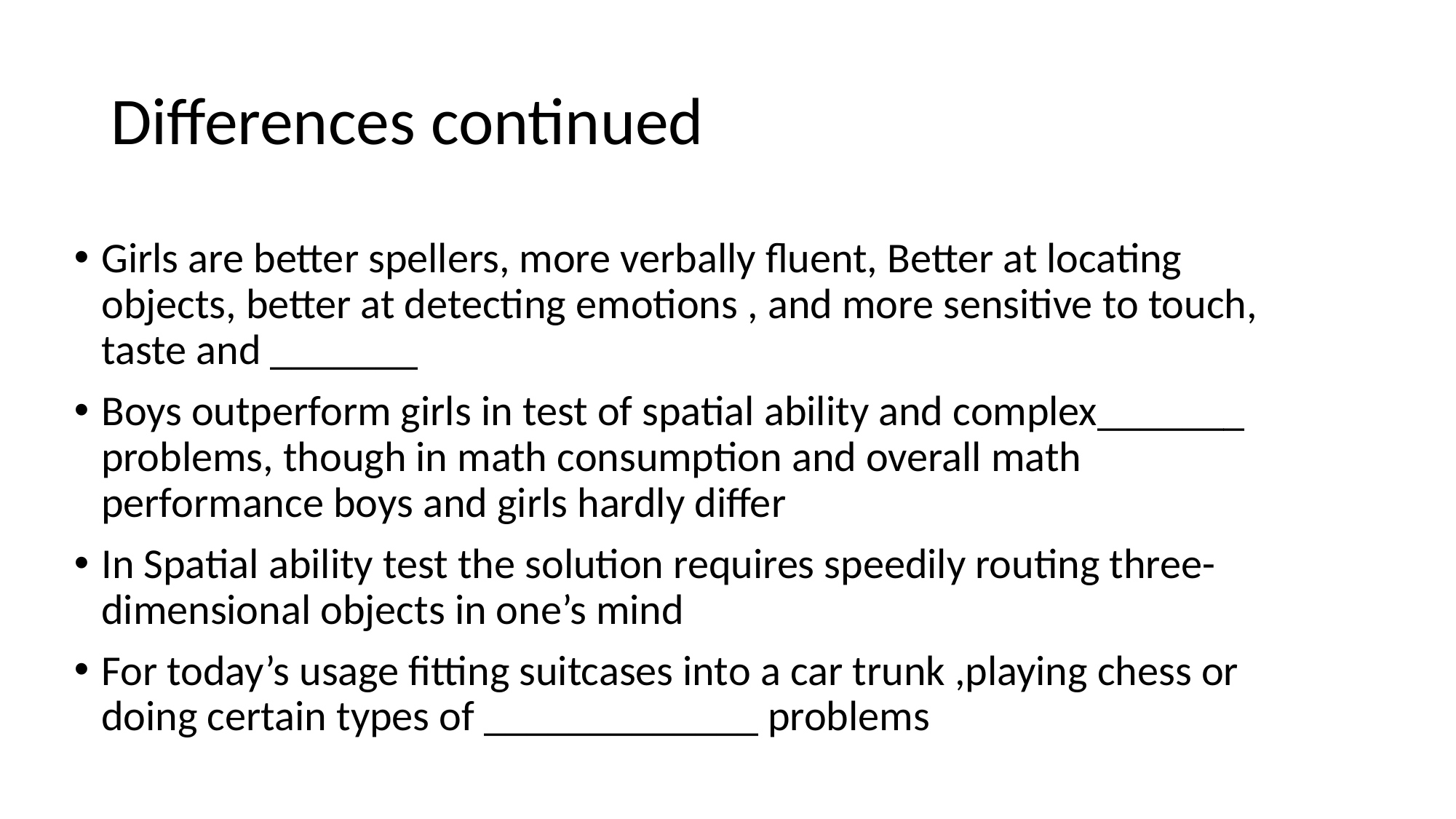

# Differences continued
Girls are better spellers, more verbally fluent, Better at locating  objects, better at detecting emotions , and more sensitive to touch, taste and _______
Boys outperform girls in test of spatial ability and complex_______ problems, though in math consumption and overall math performance boys and girls hardly differ
In Spatial ability test the solution requires speedily routing three-dimensional objects in one’s mind
For today’s usage fitting suitcases into a car trunk ,playing chess or doing certain types of _____________ problems